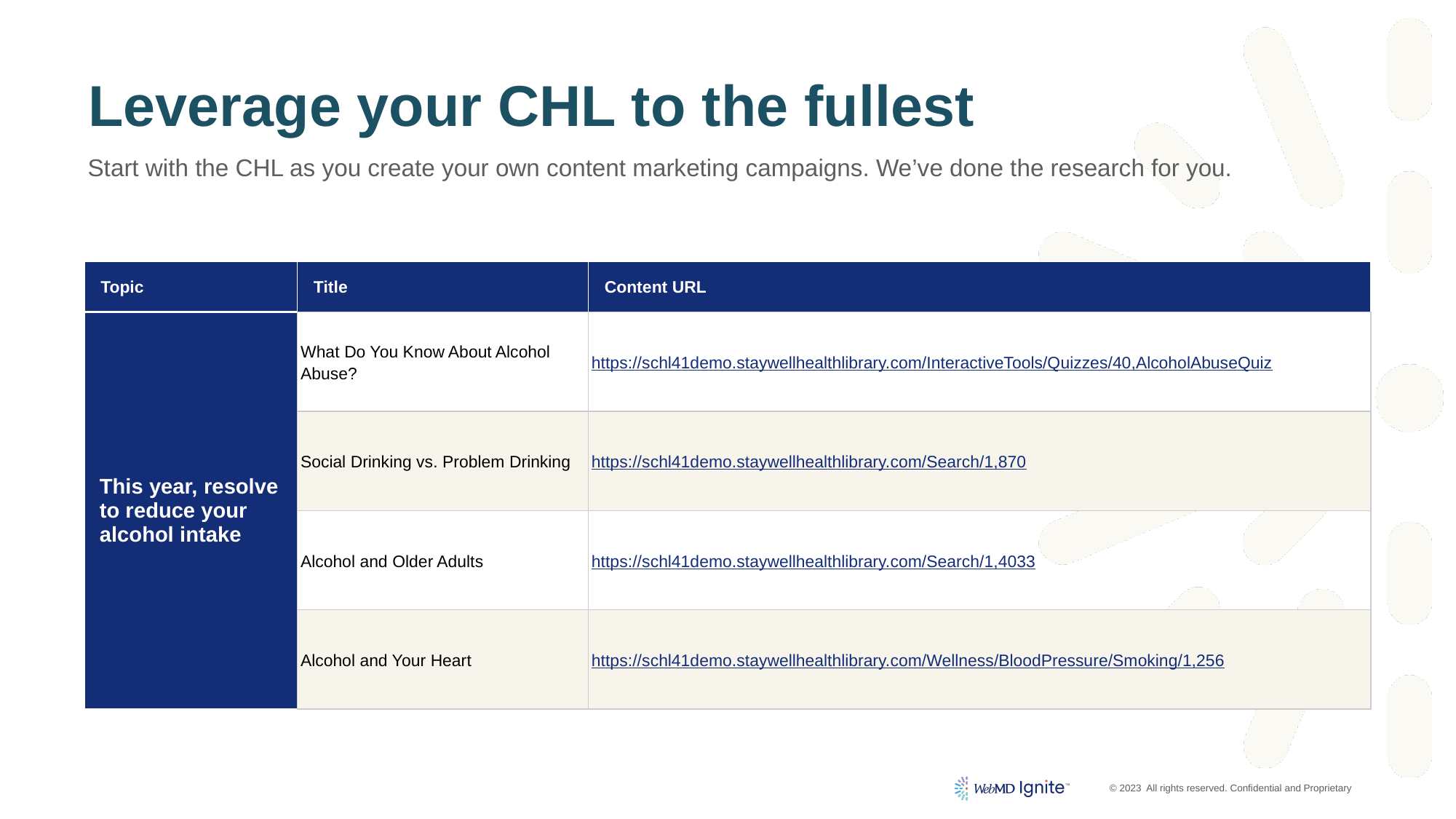

# Leverage your CHL to the fullest
Start with the CHL as you create your own content marketing campaigns. We’ve done the research for you.
| Topic | Title | Content URL |
| --- | --- | --- |
| This year, resolve to reduce your alcohol intake | What Do You Know About Alcohol Abuse? | https://schl41demo.staywellhealthlibrary.com/InteractiveTools/Quizzes/40,AlcoholAbuseQuiz |
|  | Social Drinking vs. Problem Drinking | https://schl41demo.staywellhealthlibrary.com/Search/1,870 |
|  | Alcohol and Older Adults | https://schl41demo.staywellhealthlibrary.com/Search/1,4033 |
|  | Alcohol and Your Heart | https://schl41demo.staywellhealthlibrary.com/Wellness/BloodPressure/Smoking/1,256 |